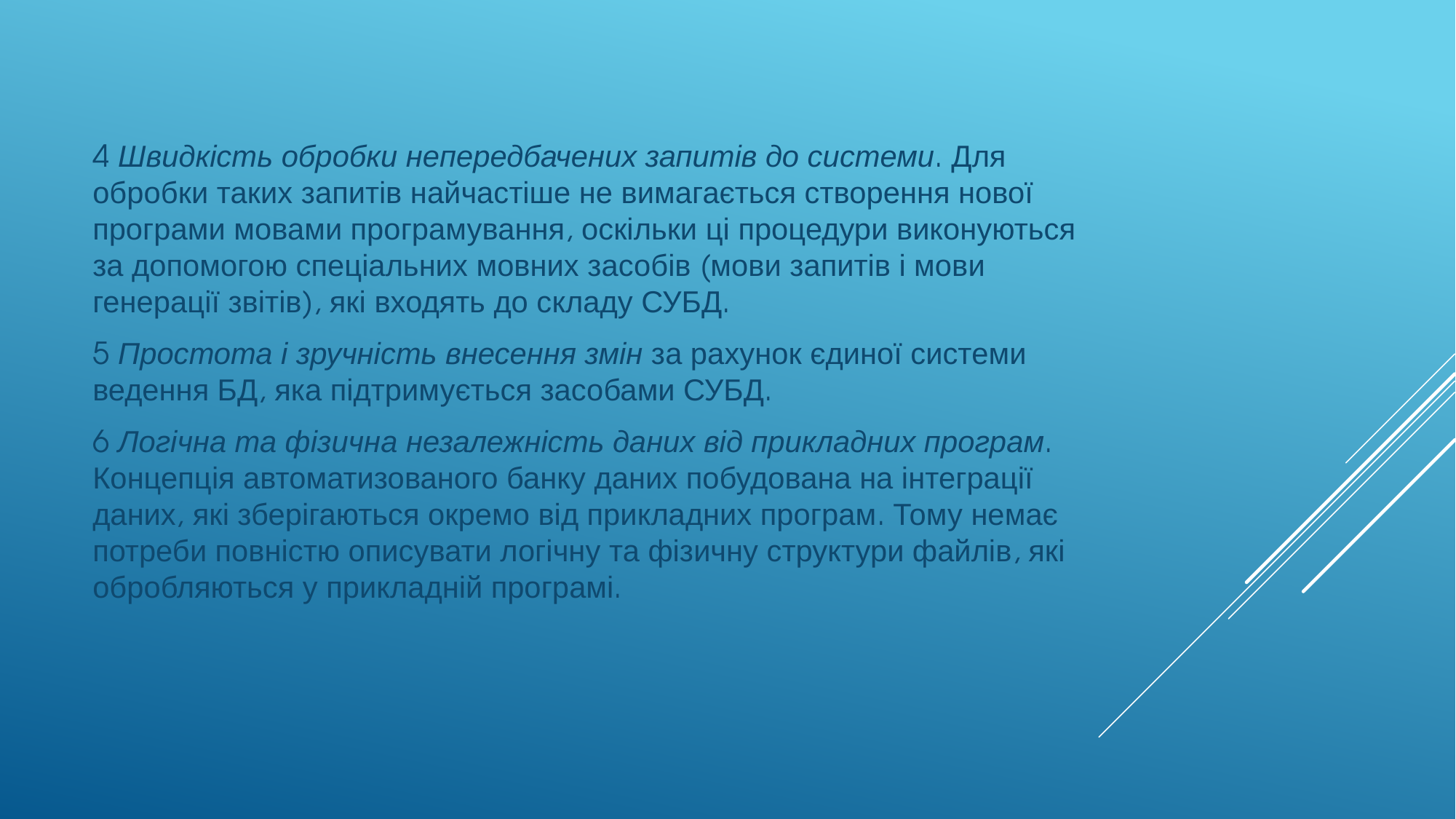

4 Швидкість обробки непередбачених запитів до системи. Для обробки таких запитів найчастіше не вимагається створення нової програми мовами програмування, оскільки ці процедури виконуються за допомогою спеціальних мовних засобів (мови запитів і мови генерації звітів), які входять до складу СУБД.
5 Простота і зручність внесення змін за рахунок єдиної системи ведення БД, яка підтримується засобами СУБД.
6 Логічна та фізична незалежність даних від прикладних програм. Концепція автоматизованого банку даних побудована на інтеграції даних, які зберігаються окремо від прикладних програм. Тому немає потреби повністю описувати логічну та фізичну структури файлів, які обробляються у прикладній програмі.